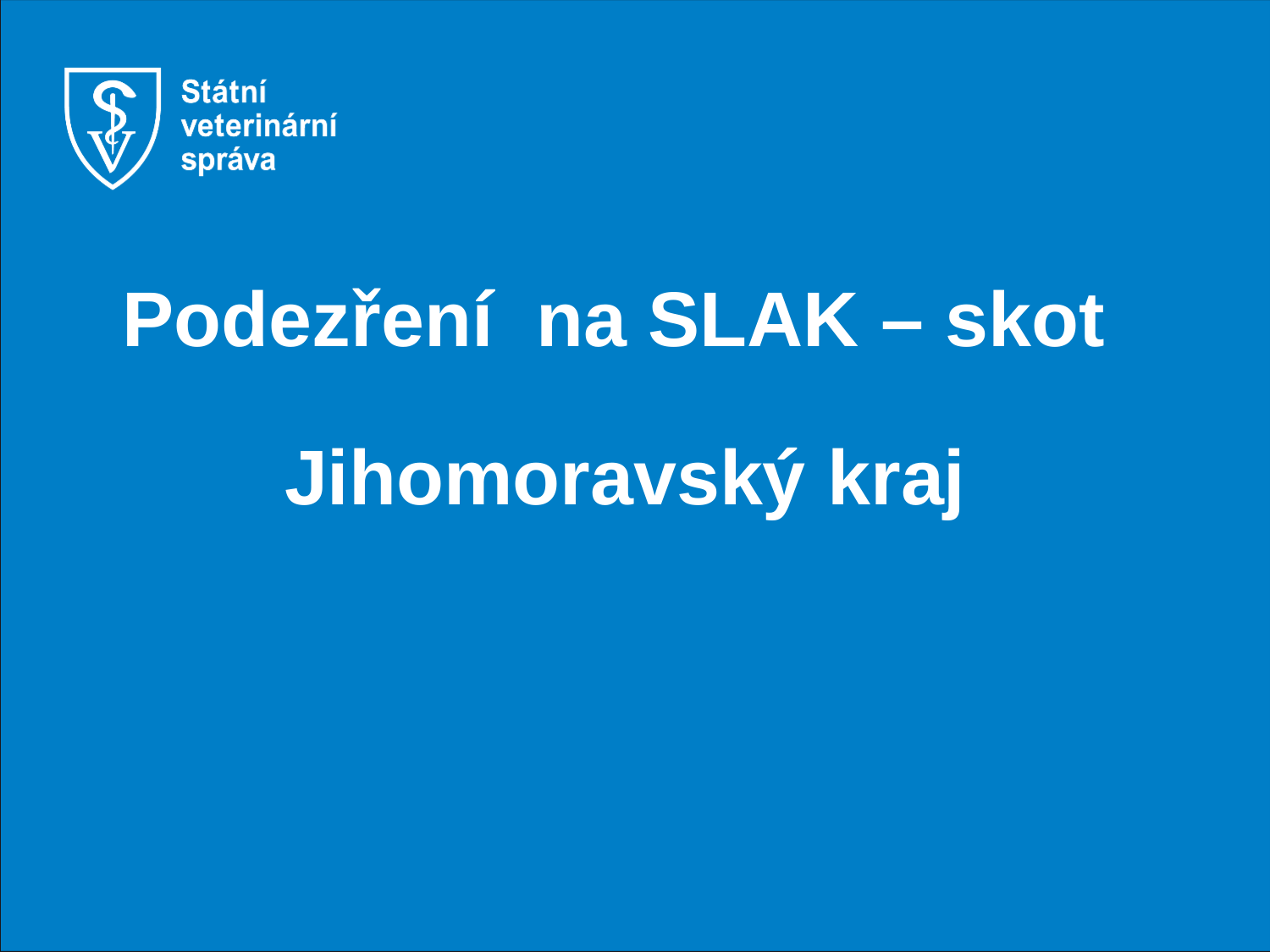

# Podezření  na SLAK – skot Jihomoravský kraj